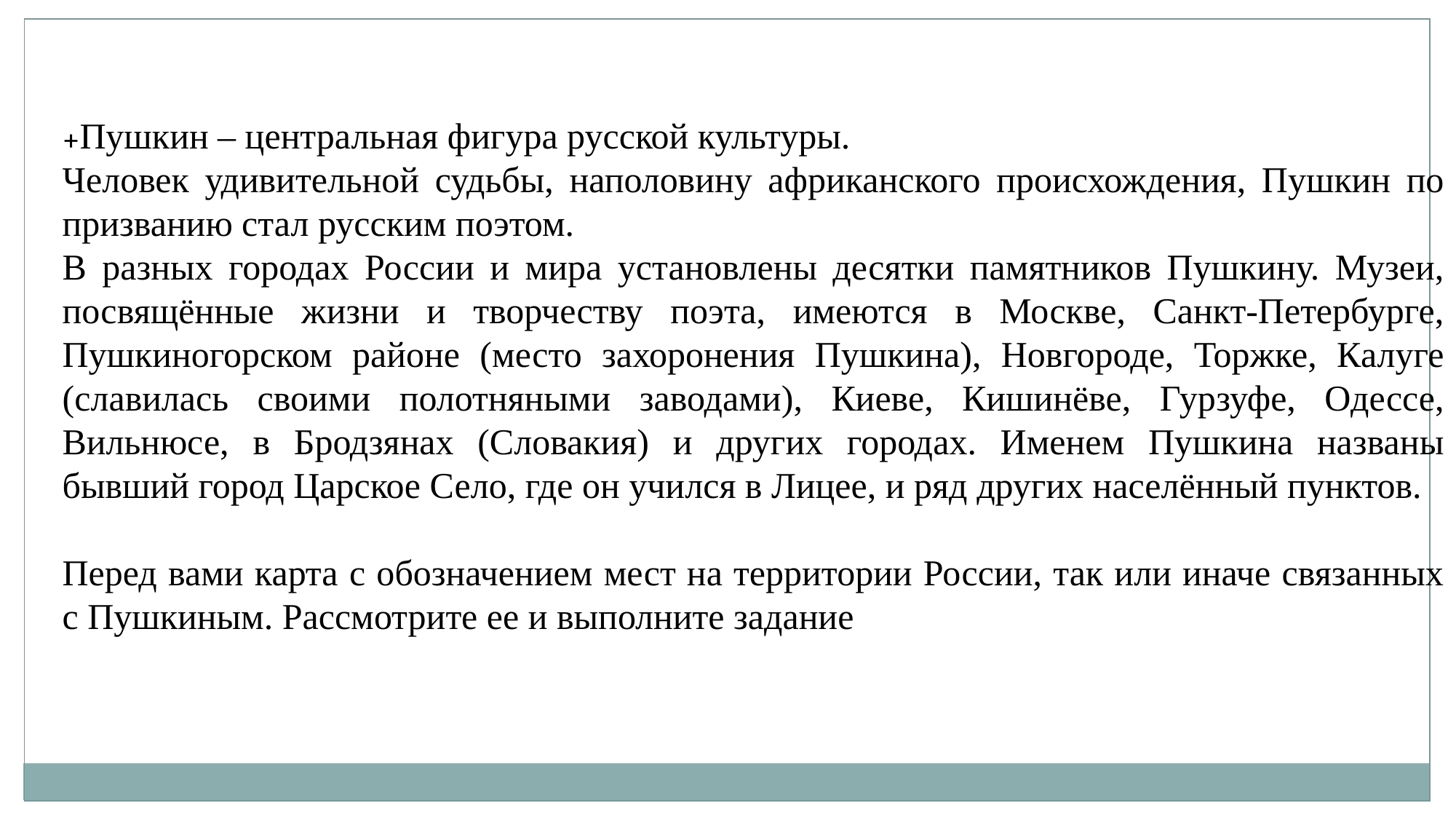

+Пушкин – центральная фигура русской культуры.
Человек удивительной судьбы, наполовину африканского происхождения, Пушкин по призванию стал русским поэтом.
В разных городах России и мира установлены десятки памятников Пушкину. Музеи, посвящённые жизни и творчеству поэта, имеются в Москве, Санкт-Петербурге, Пушкиногорском районе (место захоронения Пушкина), Новгороде, Торжке, Калуге (славилась своими полотняными заводами), Киеве, Кишинёве, Гурзуфе, Одессе, Вильнюсе, в Бродзянах (Словакия) и других городах. Именем Пушкина названы бывший город Царское Село, где он учился в Лицее, и ряд других населённый пунктов.

Перед вами карта с обозначением мест на территории России, так или иначе связанных с Пушкиным. Рассмотрите ее и выполните задание